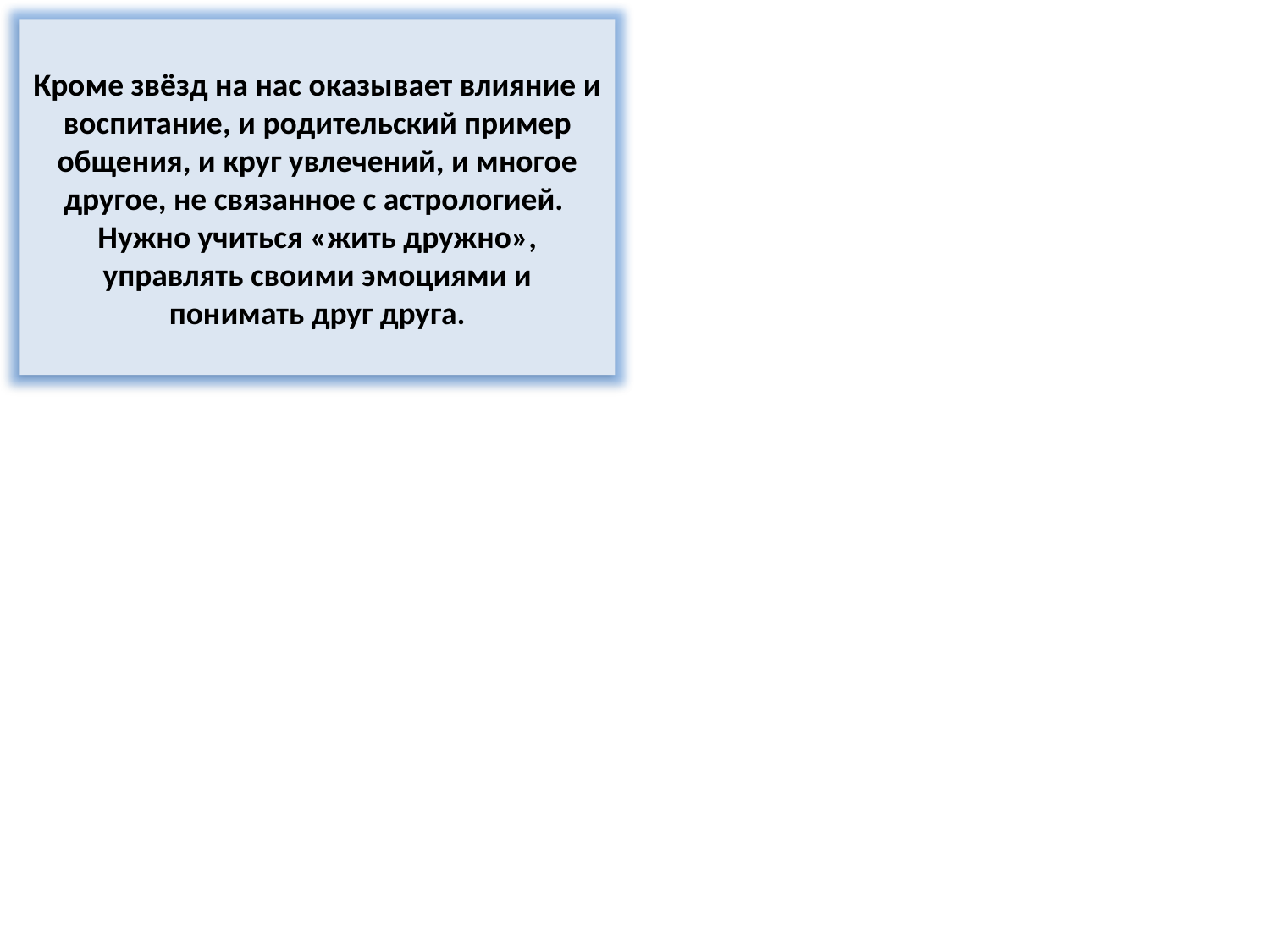

Кроме звёзд на нас оказывает влияние и воспитание, и родительский пример общения, и круг увлечений, и многое другое, не связанное с астрологией.
Нужно учиться «жить дружно», управлять своими эмоциями и понимать друг друга.